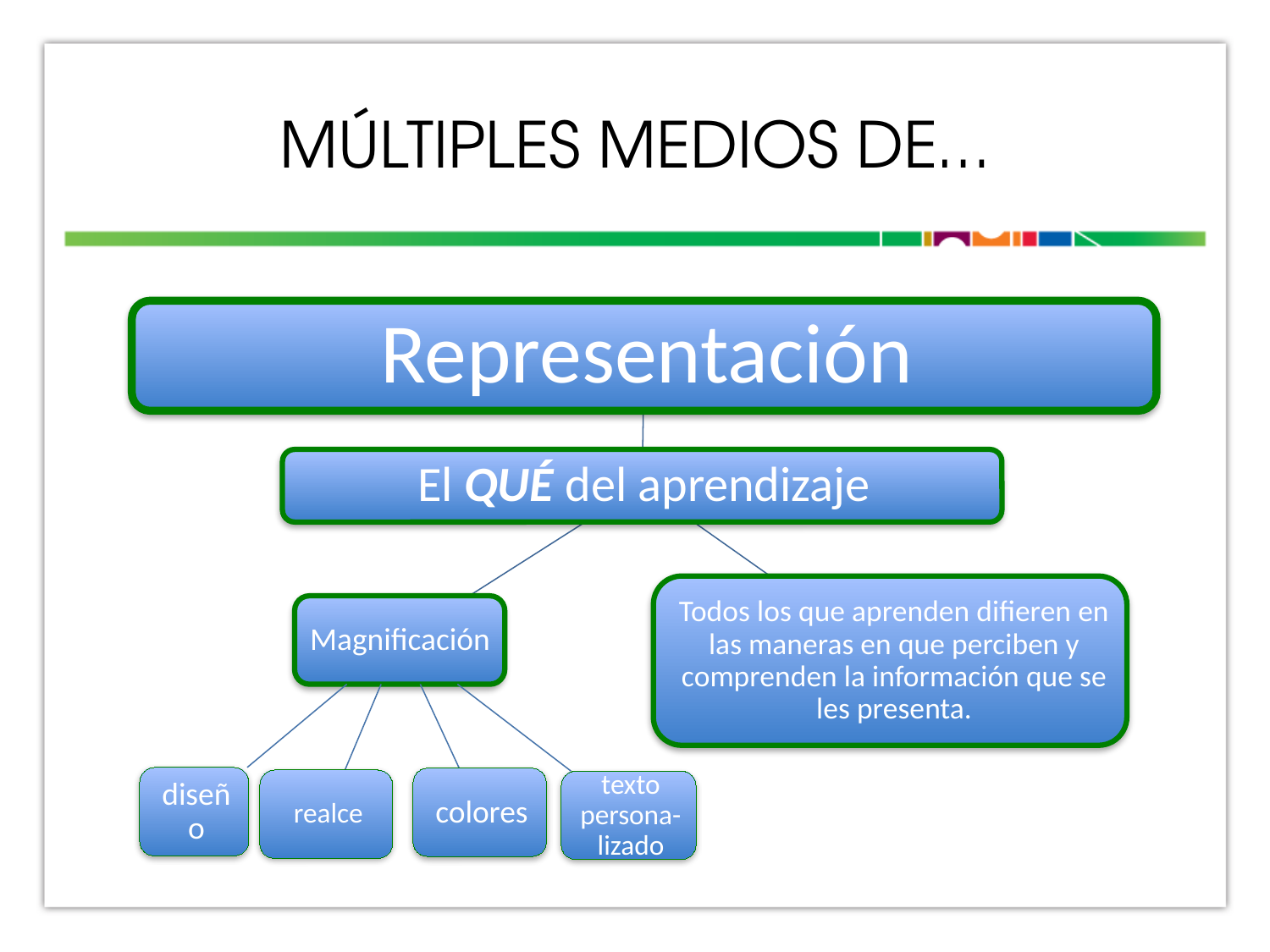

# Múltiples medios DE…
El QUÉ del aprendizaje
Representación
Todos los que aprenden difieren en las maneras en que perciben y comprenden la información que se les presenta.
Magnificación
texto persona-lizado
colores
realce
diseño